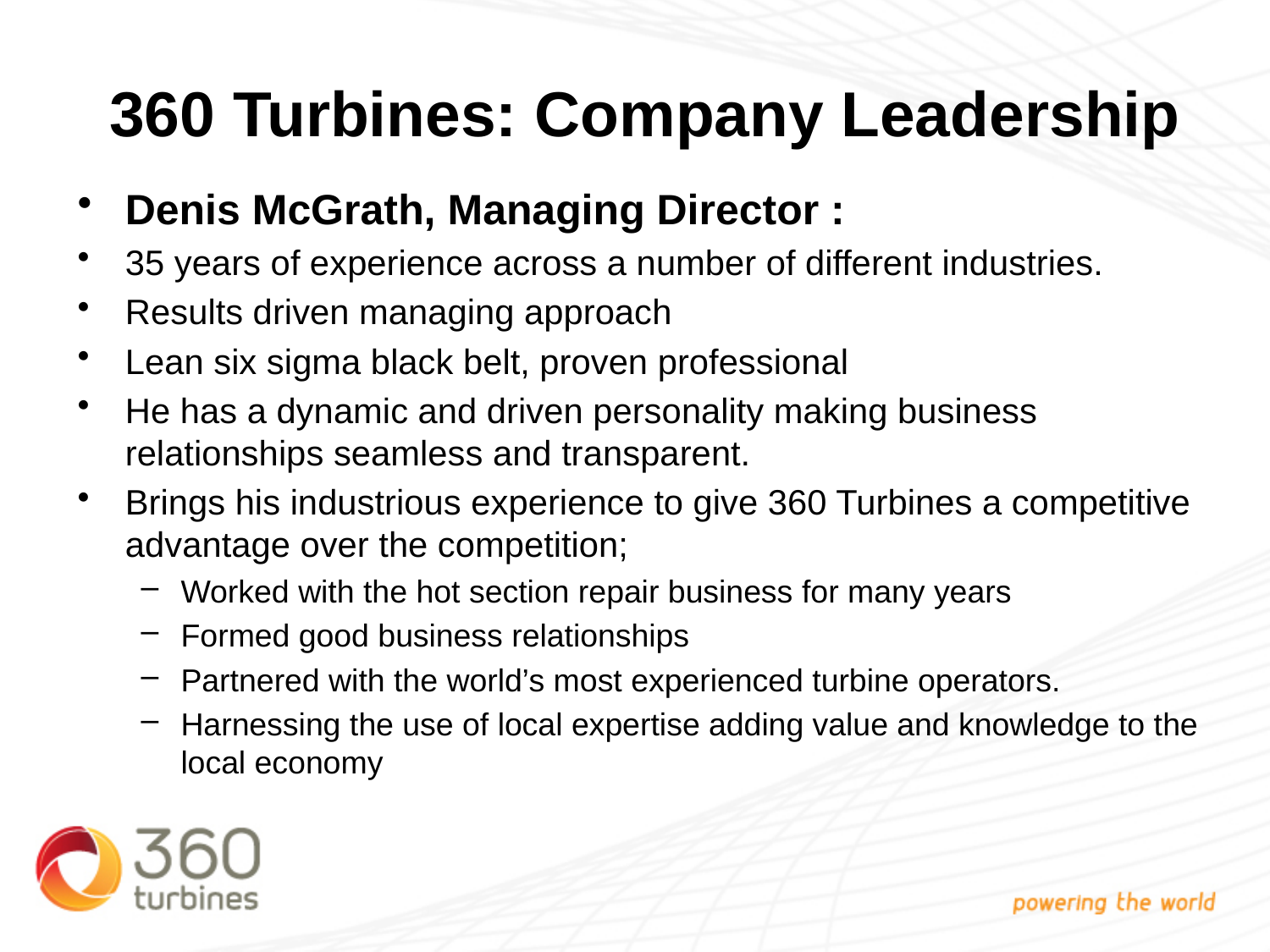

# 360 Turbines: Company Leadership
Denis McGrath, Managing Director :
35 years of experience across a number of different industries.
Results driven managing approach
Lean six sigma black belt, proven professional
He has a dynamic and driven personality making business relationships seamless and transparent.
Brings his industrious experience to give 360 Turbines a competitive advantage over the competition;
Worked with the hot section repair business for many years
Formed good business relationships
Partnered with the world’s most experienced turbine operators.
Harnessing the use of local expertise adding value and knowledge to the local economy